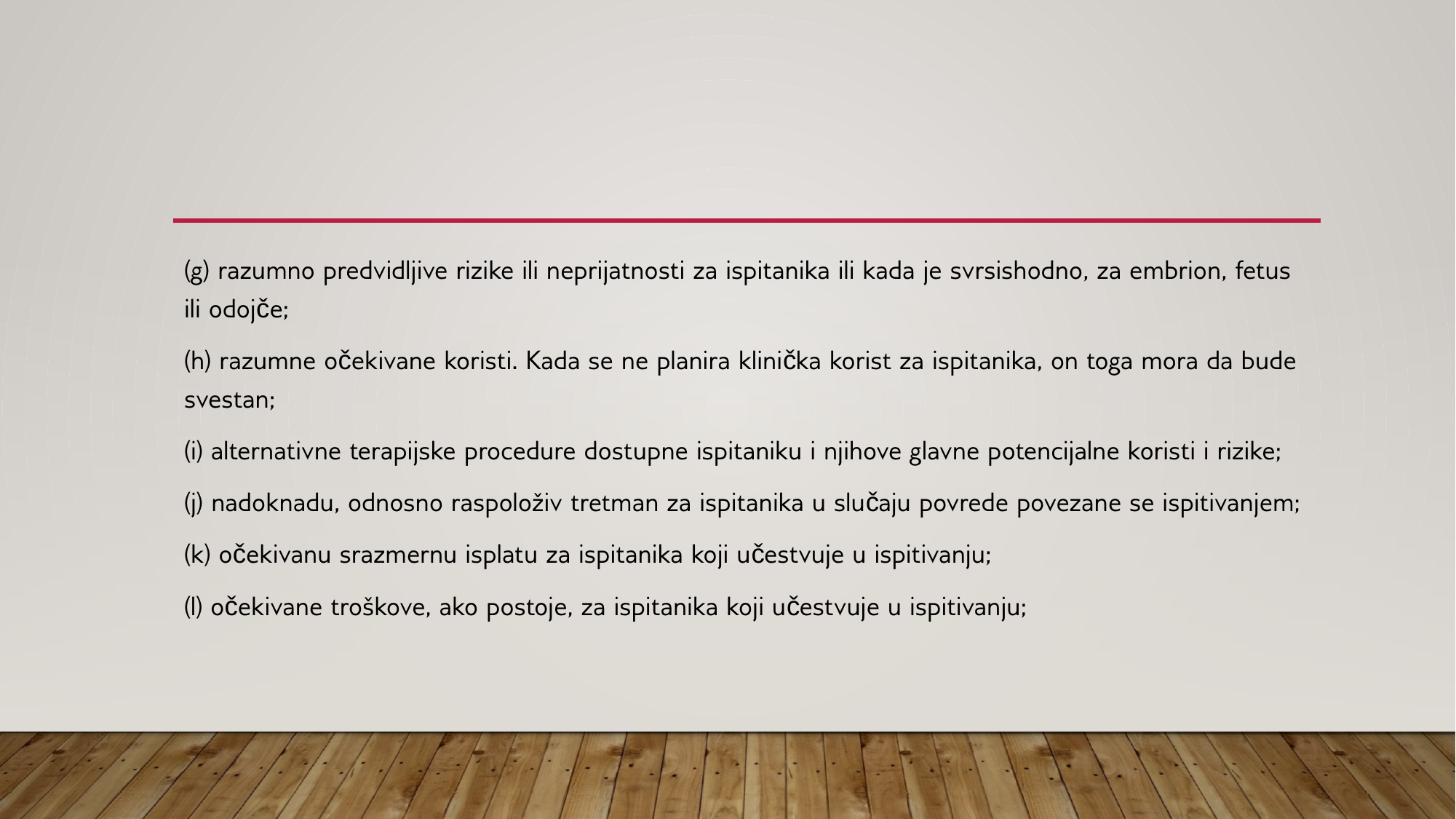

#
(g) razumno predvidljive rizike ili neprijatnosti za ispitanika ili kada je svrsishodno, za embrion, fetus ili odojče;
(h) razumne očekivane koristi. Kada se ne planira klinička korist za ispitanika, on toga mora da bude svestan;
(i) alternativne terapijske procedure dostupne ispitaniku i njihove glavne potencijalne koristi i rizike;
(j) nadoknadu, odnosno raspoloživ tretman za ispitanika u slučaju povrede povezane se ispitivanjem;
(k) očekivanu srazmernu isplatu za ispitanika koji učestvuje u ispitivanju;
(l) očekivane troškove, ako postoje, za ispitanika koji učestvuje u ispitivanju;